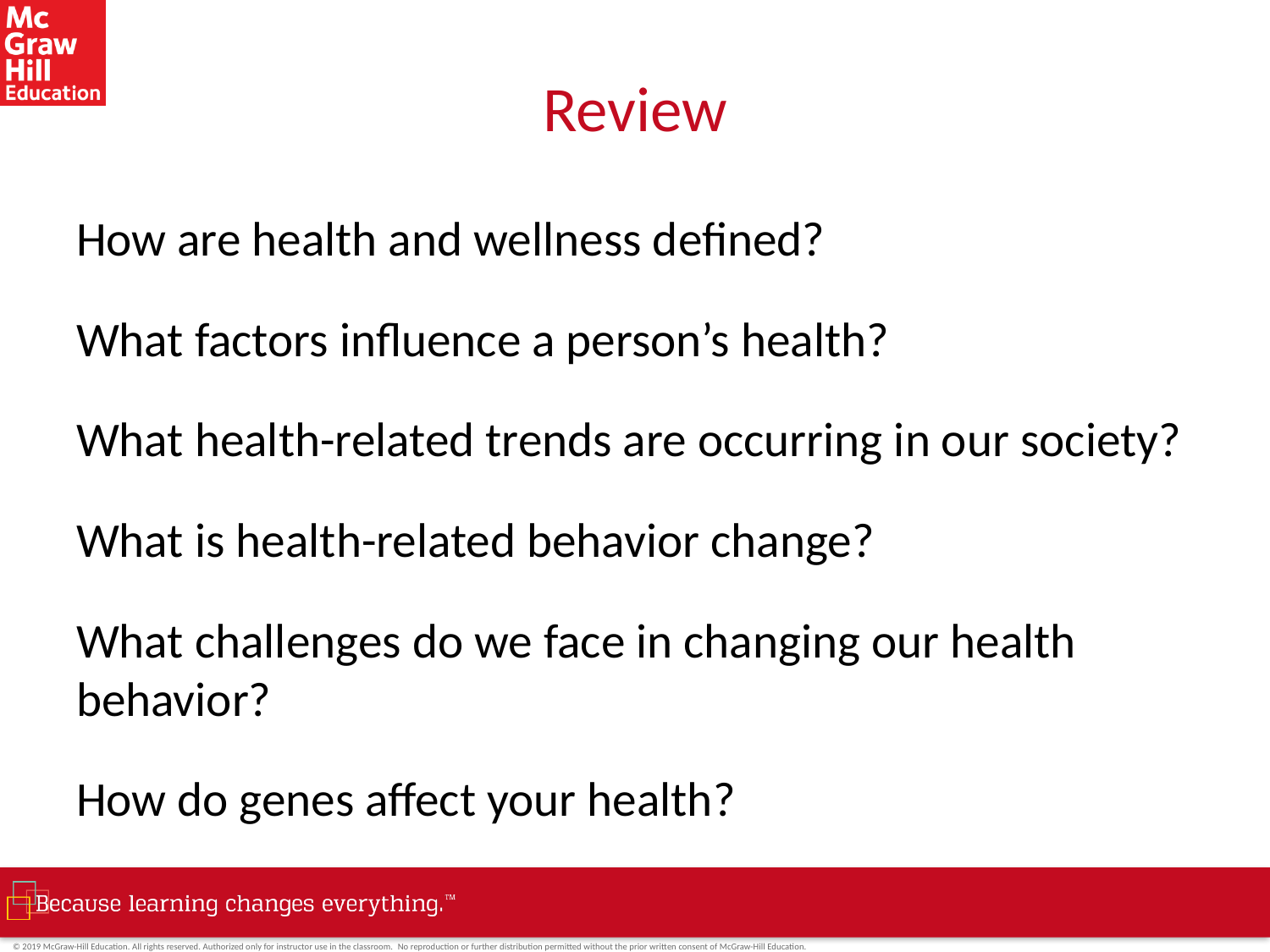

# Review
How are health and wellness defined?
What factors influence a person’s health?
What health-related trends are occurring in our society?
What is health-related behavior change?
What challenges do we face in changing our health behavior?
How do genes affect your health?